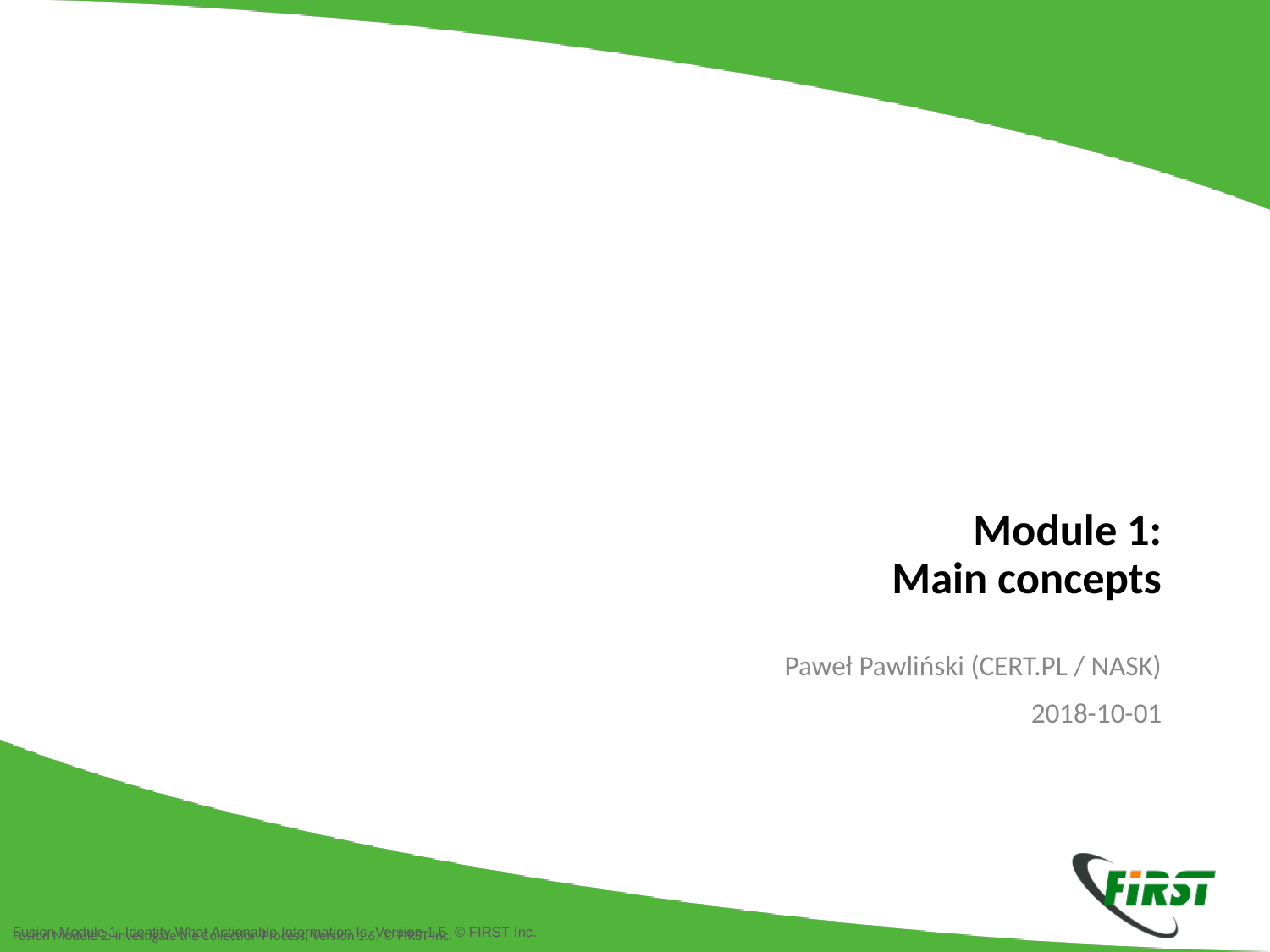

Module 1:
Main concepts
Paweł Pawliński (CERT.PL / NASK)
2018-10-01